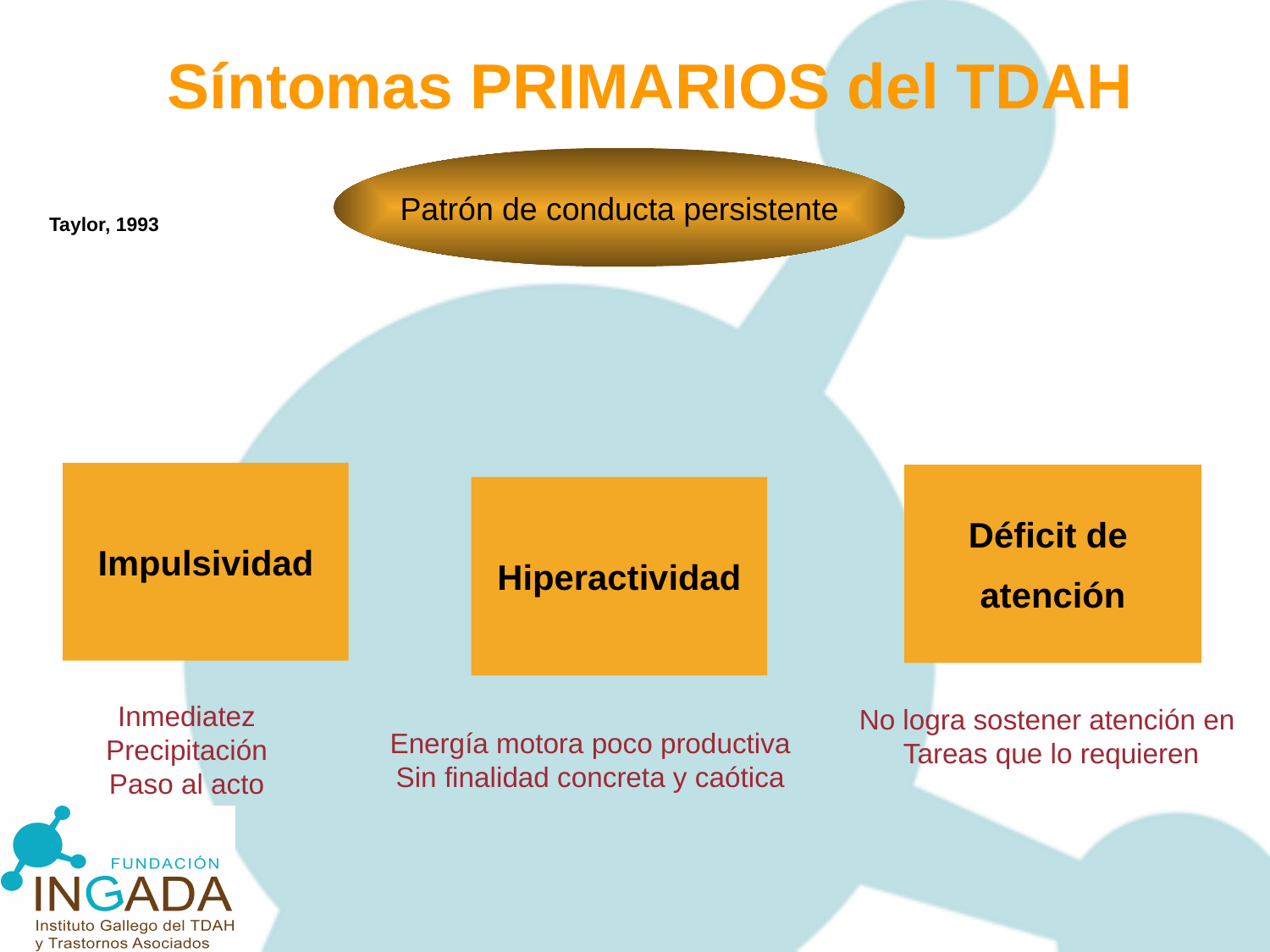

Síntomas PRIMARIOS del TDAH
Patrón de conducta persistente
Taylor, 1993
Impulsividad
Déficit de
atención
Hiperactividad
Inmediatez
Precipitación
Paso al acto
No logra sostener atención en
Tareas que lo requieren
Energía motora poco productiva
Sin finalidad concreta y caótica